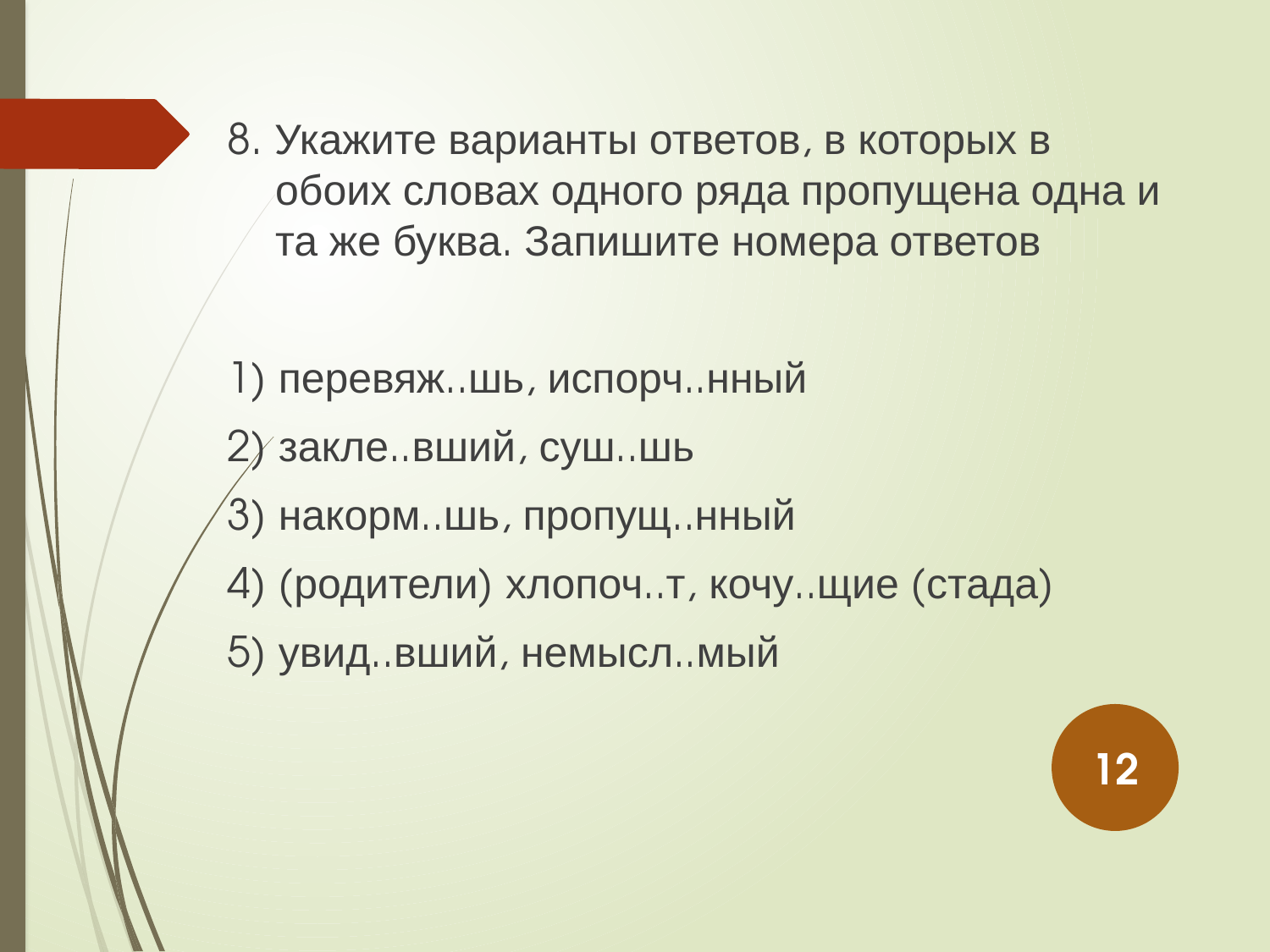

8. Укажите варианты ответов, в которых в обоих словах одного ряда пропущена одна и та же буква. Запишите номера ответов

1) перевяж..шь, испорч..нный
2) закле..вший, суш..шь
3) накорм..шь, пропущ..нный
4) (родители) хлопоч..т, кочу..щие (стада)
5) увид..вший, немысл..мый
12